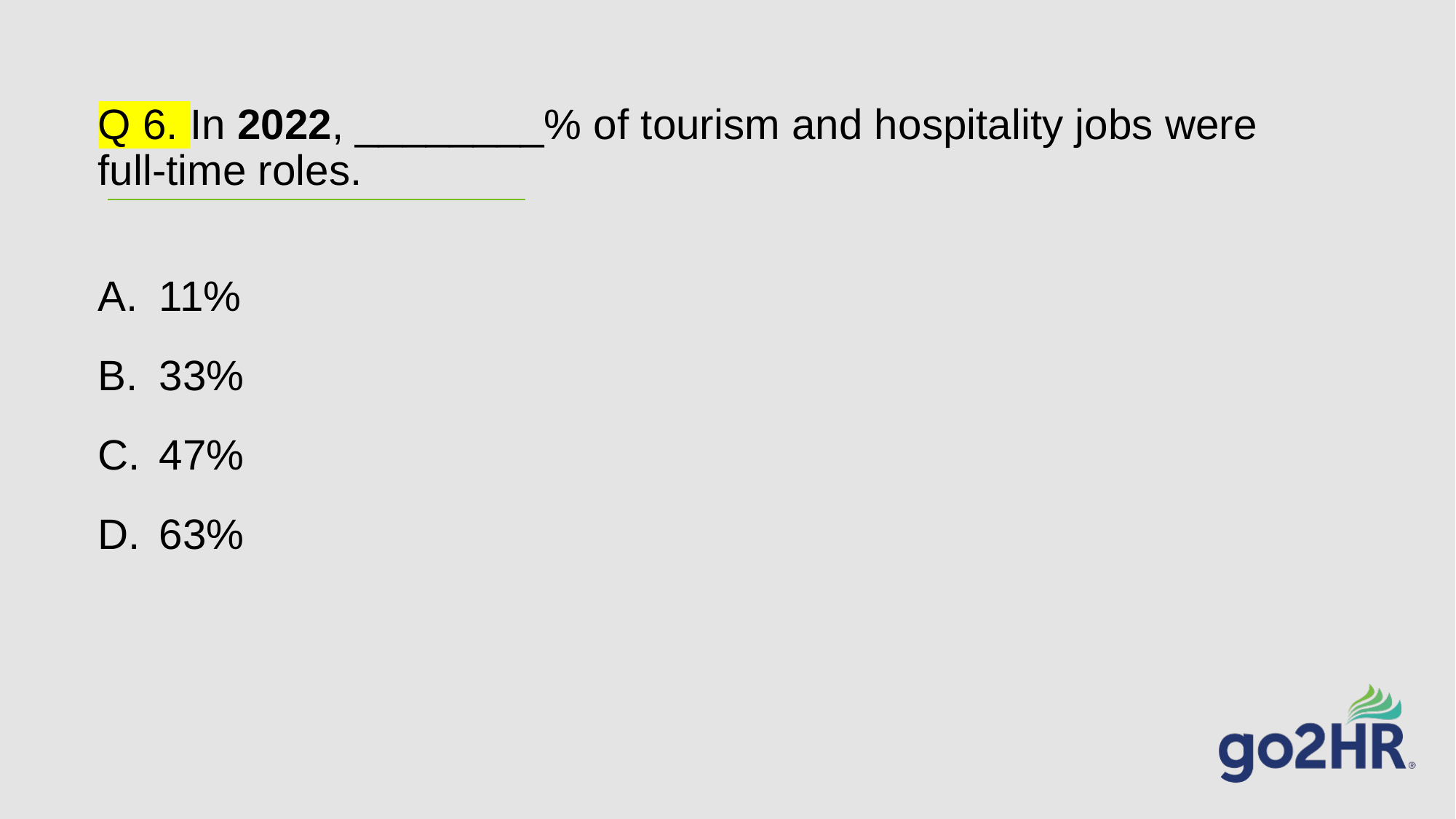

# Q 6. In 2022, ________% of tourism and hospitality jobs were full-time roles.
11%
33%
47%
63%